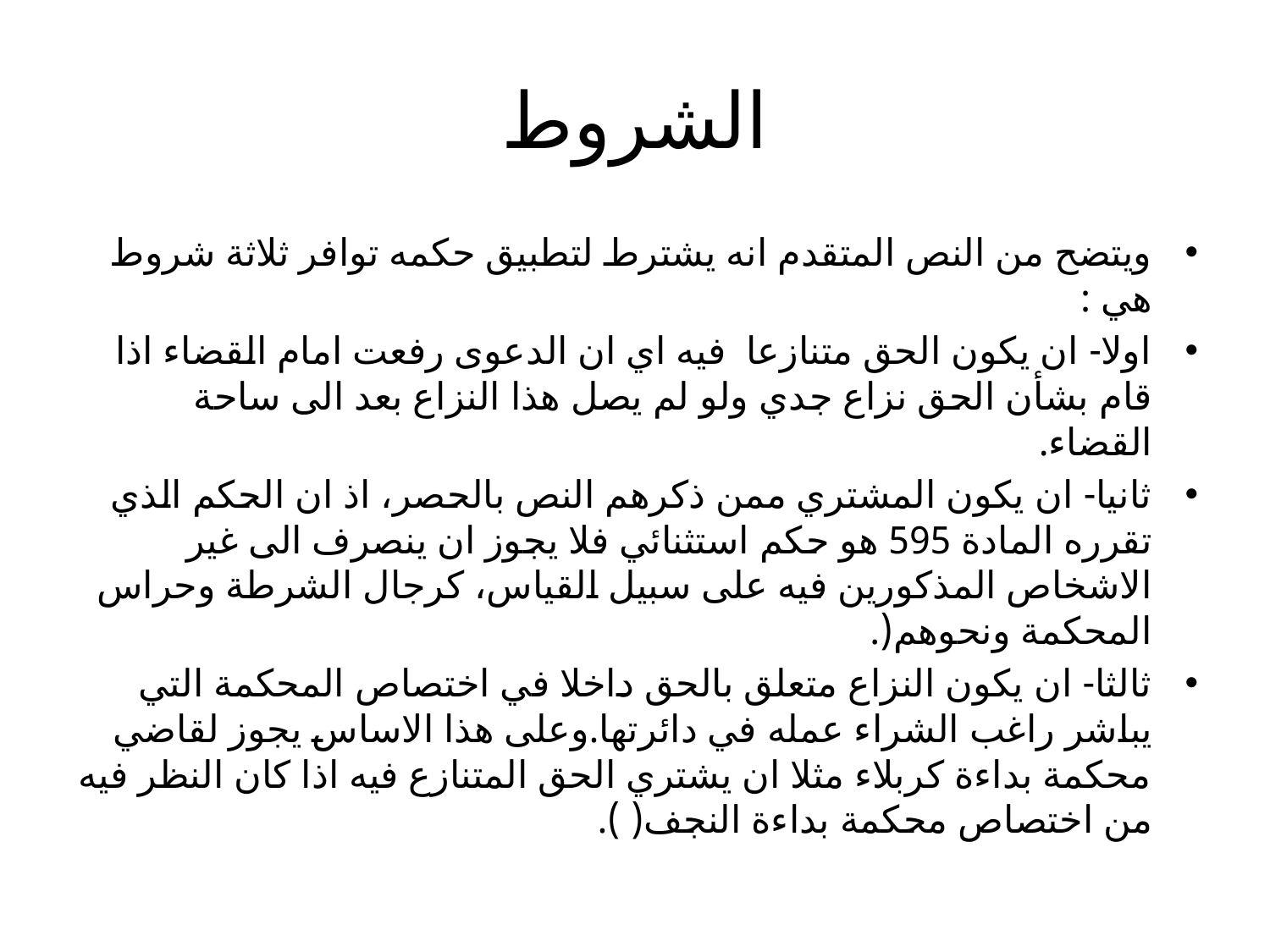

# الشروط
ويتضح من النص المتقدم انه يشترط لتطبيق حكمه توافر ثلاثة شروط هي :
اولا- ان يكون الحق متنازعا  فيه اي ان الدعوى رفعت امام القضاء اذا قام بشأن الحق نزاع جدي ولو لم يصل هذا النزاع بعد الى ساحة القضاء.
ثانيا- ان يكون المشتري ممن ذكرهم النص بالحصر، اذ ان الحكم الذي تقرره المادة 595 هو حكم استثنائي فلا يجوز ان ينصرف الى غير الاشخاص المذكورين فيه على سبيل القياس، كرجال الشرطة وحراس المحكمة ونحوهم(.
ثالثا- ان يكون النزاع متعلق بالحق داخلا في اختصاص المحكمة التي يباشر راغب الشراء عمله في دائرتها.وعلى هذا الاساس يجوز لقاضي محكمة بداءة كربلاء مثلا ان يشتري الحق المتنازع فيه اذا كان النظر فيه من اختصاص محكمة بداءة النجف( ).